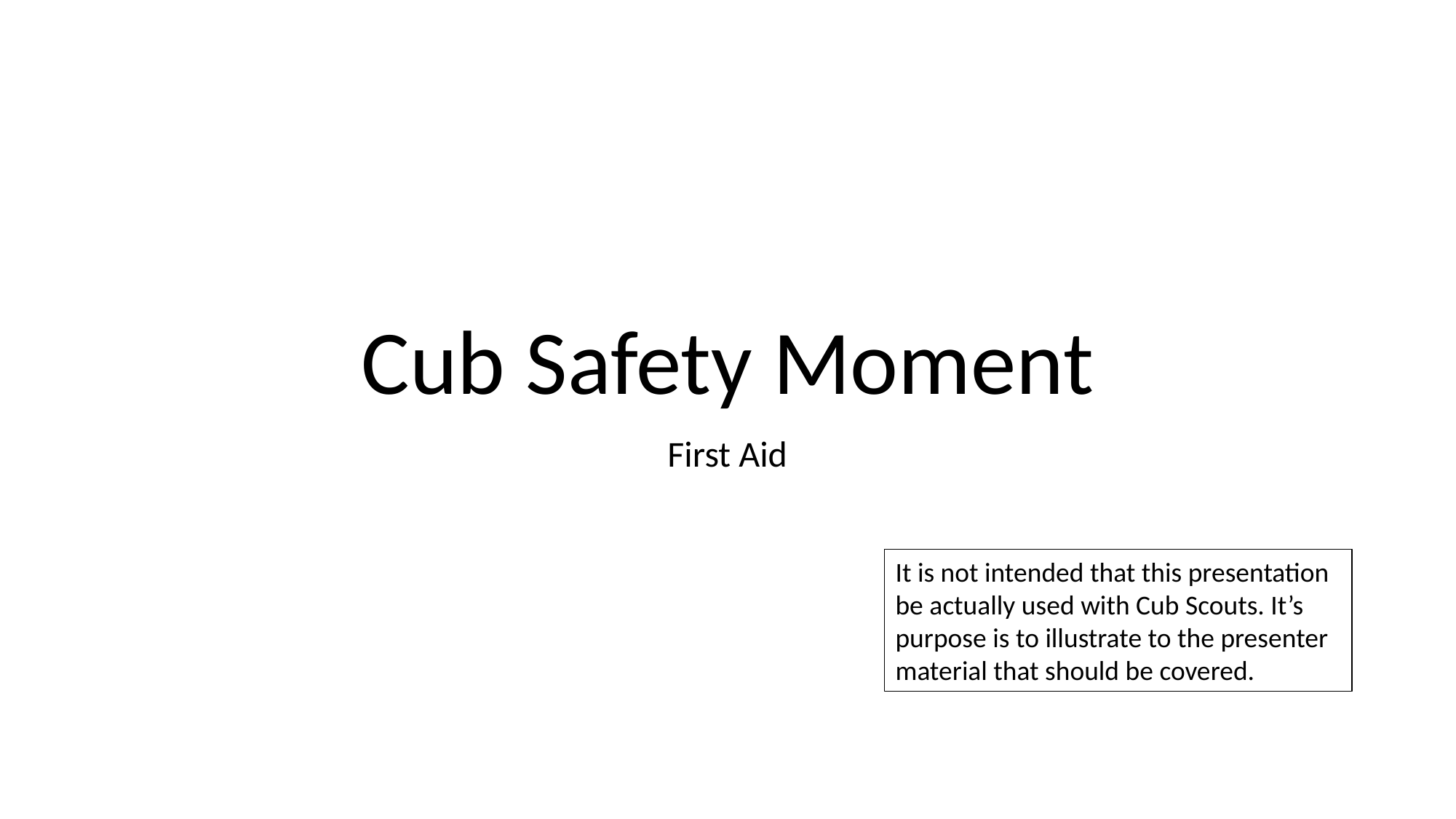

# Cub Safety Moment
First Aid
It is not intended that this presentation be actually used with Cub Scouts. It’s purpose is to illustrate to the presenter material that should be covered.